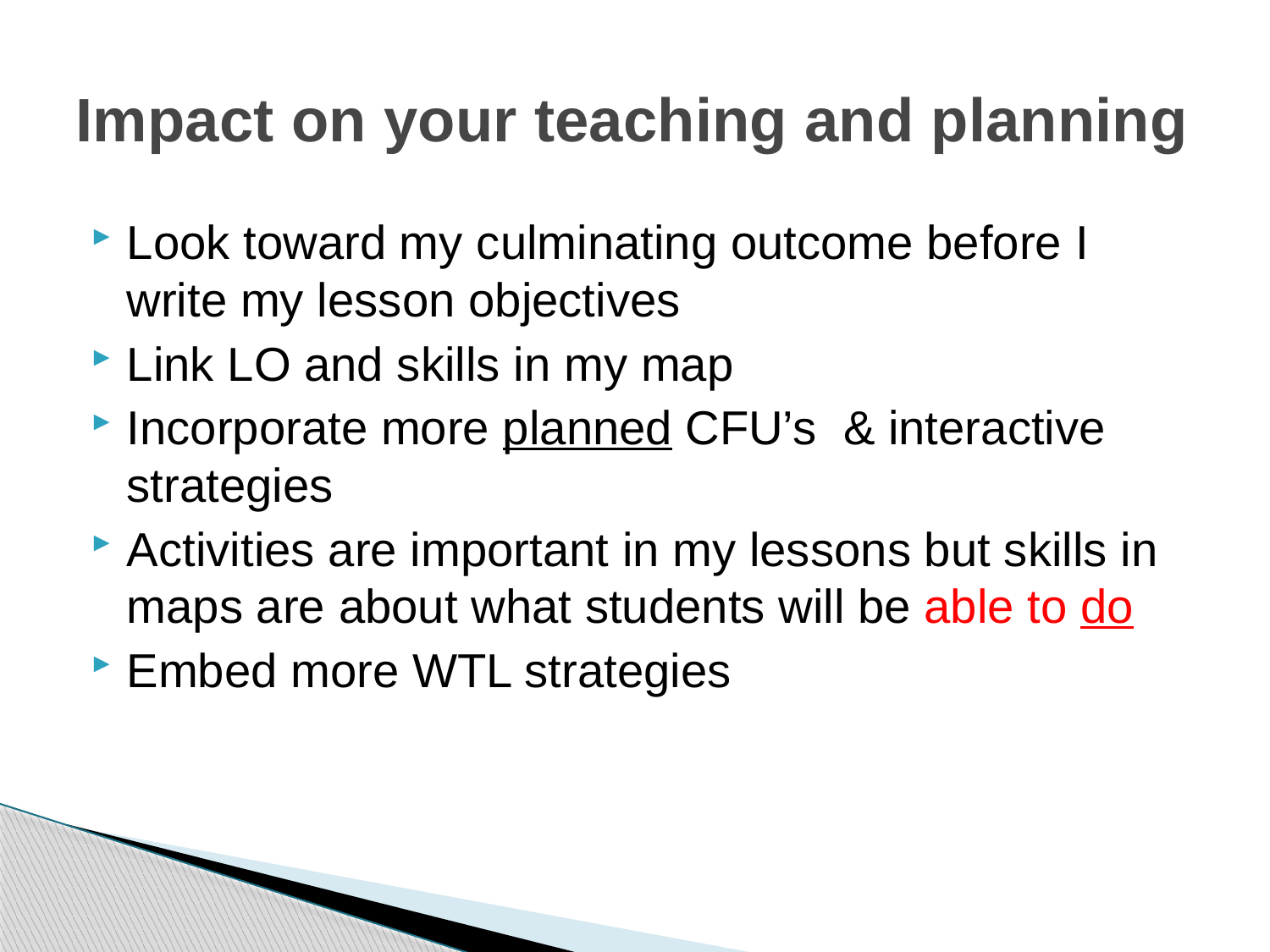

# Impact on your teaching and planning
Look toward my culminating outcome before I write my lesson objectives
Link LO and skills in my map
Incorporate more planned CFU’s  & interactive strategies
Activities are important in my lessons but skills in maps are about what students will be able to do
Embed more WTL strategies